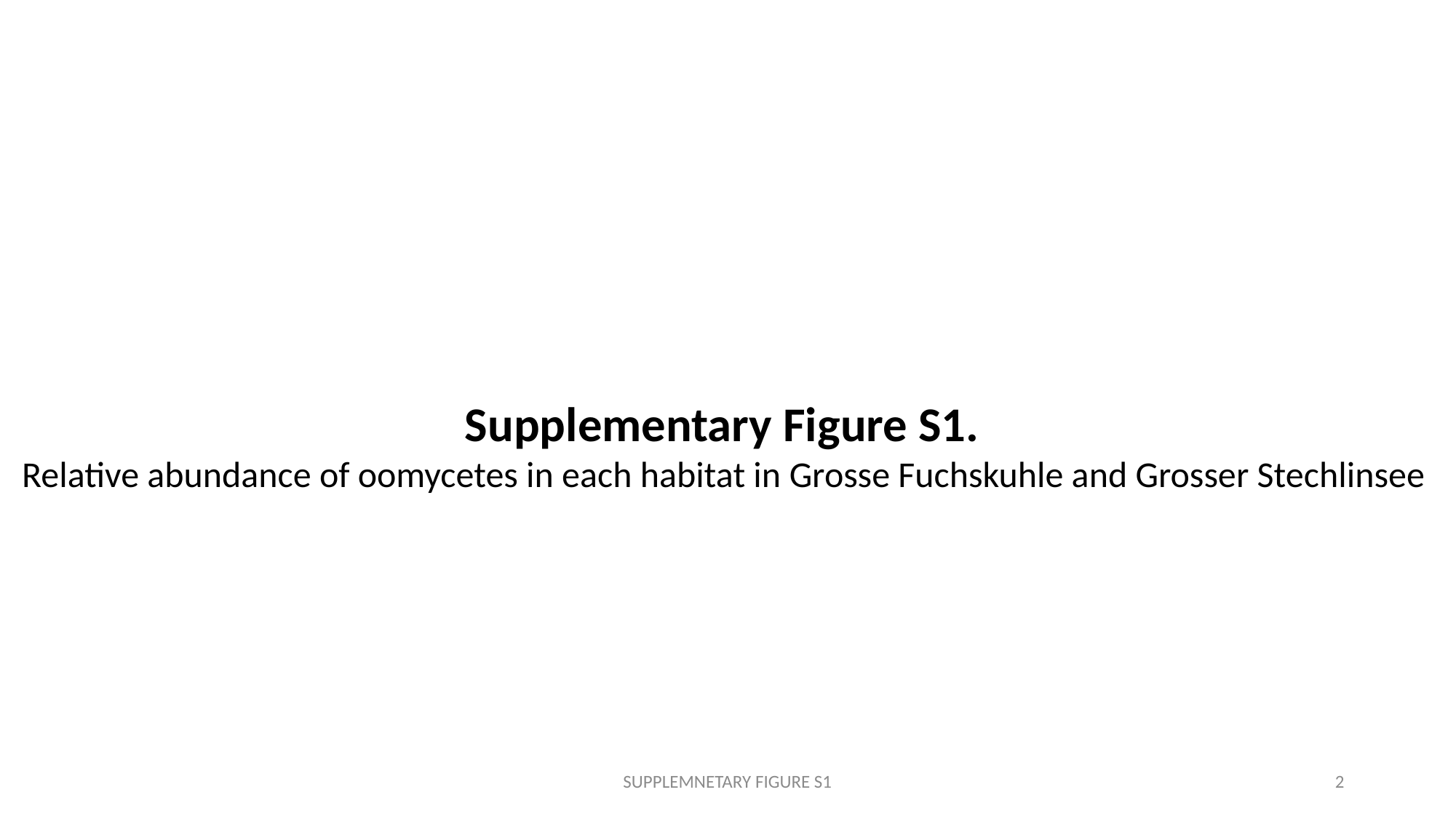

Supplementary Figure S1.
Relative abundance of oomycetes in each habitat in Grosse Fuchskuhle and Grosser Stechlinsee
SUPPLEMNETARY FIGURE S1
2